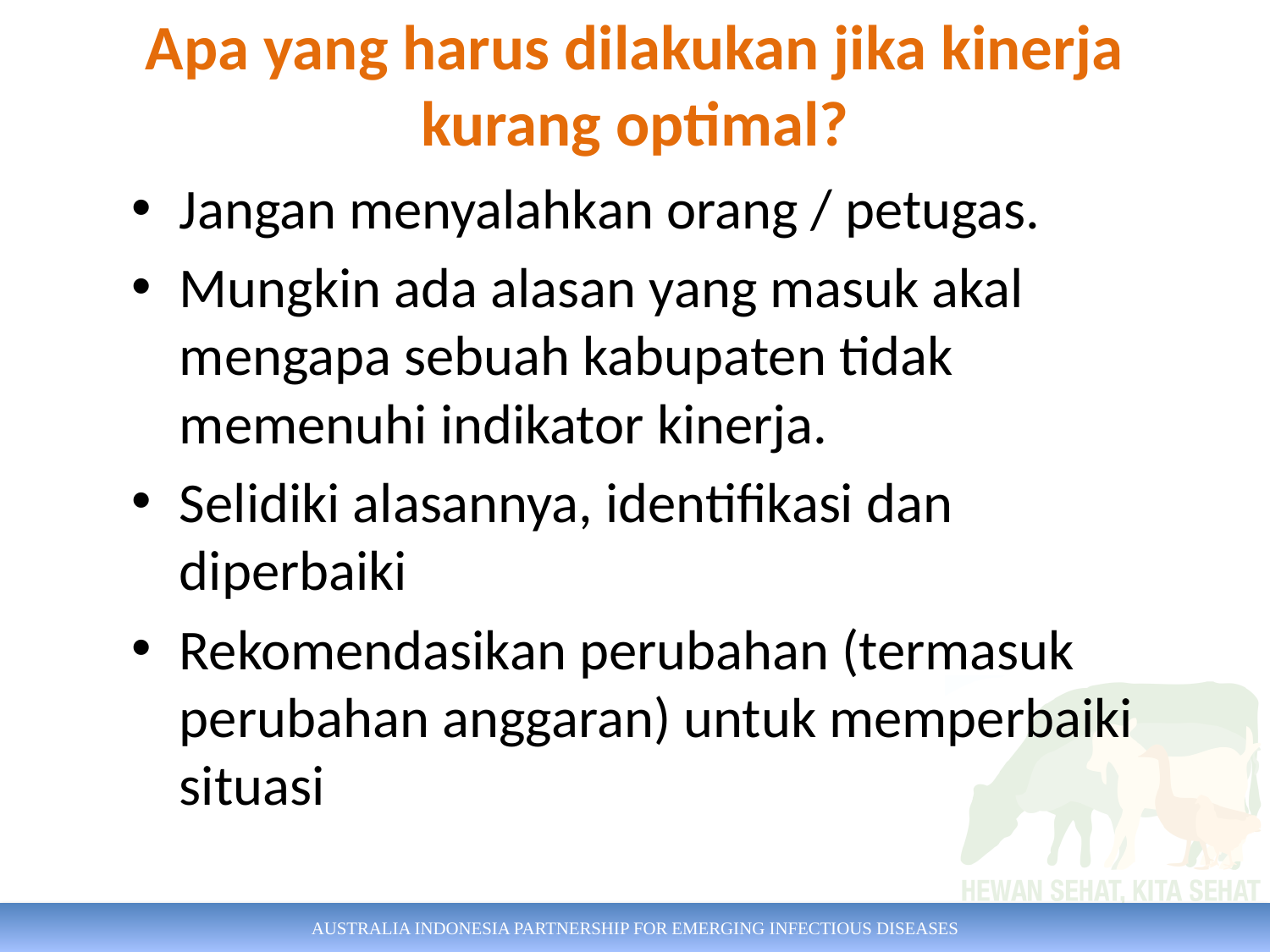

# Apa yang harus dilakukan jika kinerja kurang optimal?
Jangan menyalahkan orang / petugas.
Mungkin ada alasan yang masuk akal mengapa sebuah kabupaten tidak memenuhi indikator kinerja.
Selidiki alasannya, identifikasi dan diperbaiki
Rekomendasikan perubahan (termasuk perubahan anggaran) untuk memperbaiki situasi